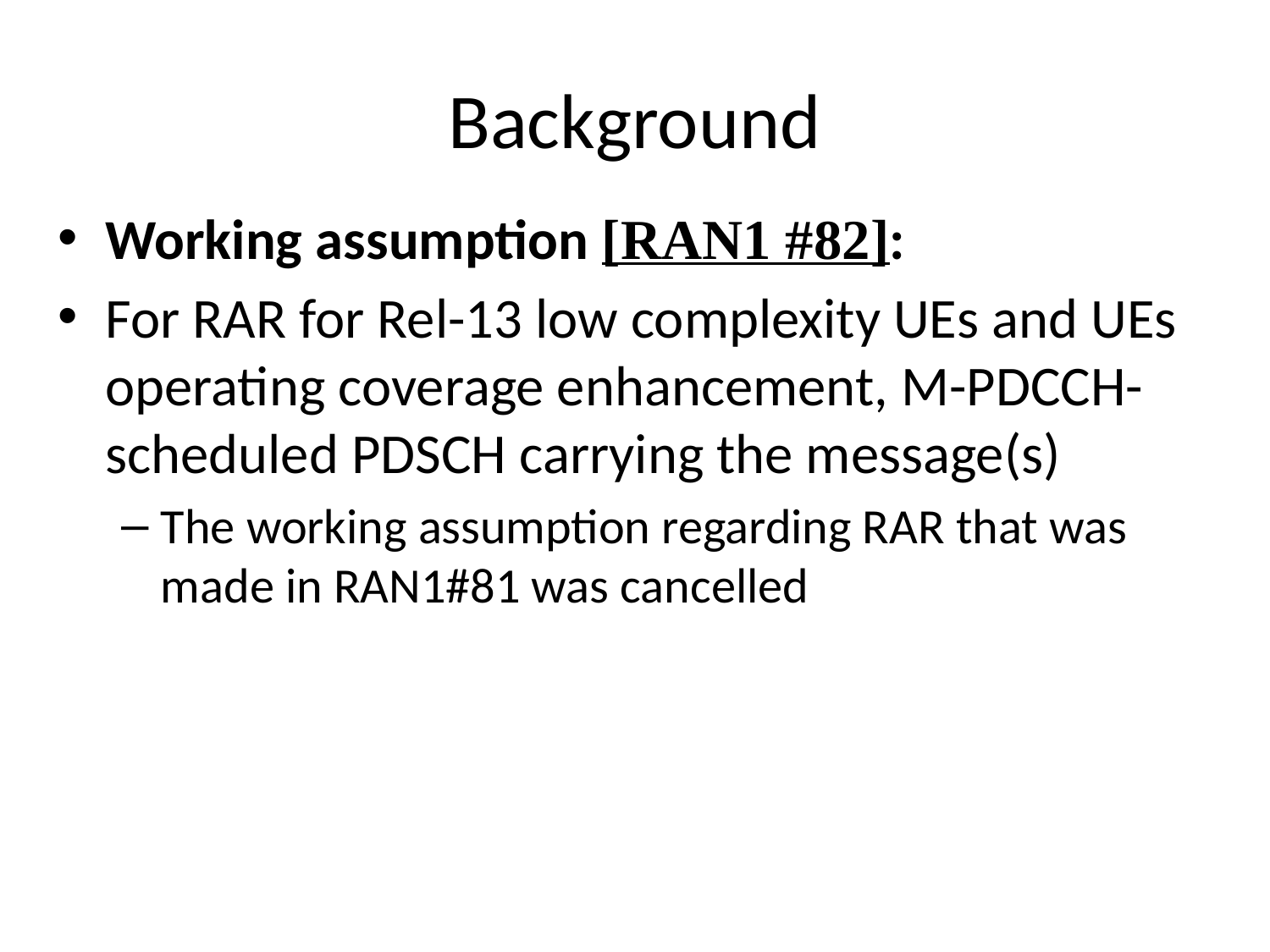

# Background
Working assumption [RAN1 #82]:
For RAR for Rel-13 low complexity UEs and UEs operating coverage enhancement, M-PDCCH-scheduled PDSCH carrying the message(s)
The working assumption regarding RAR that was made in RAN1#81 was cancelled